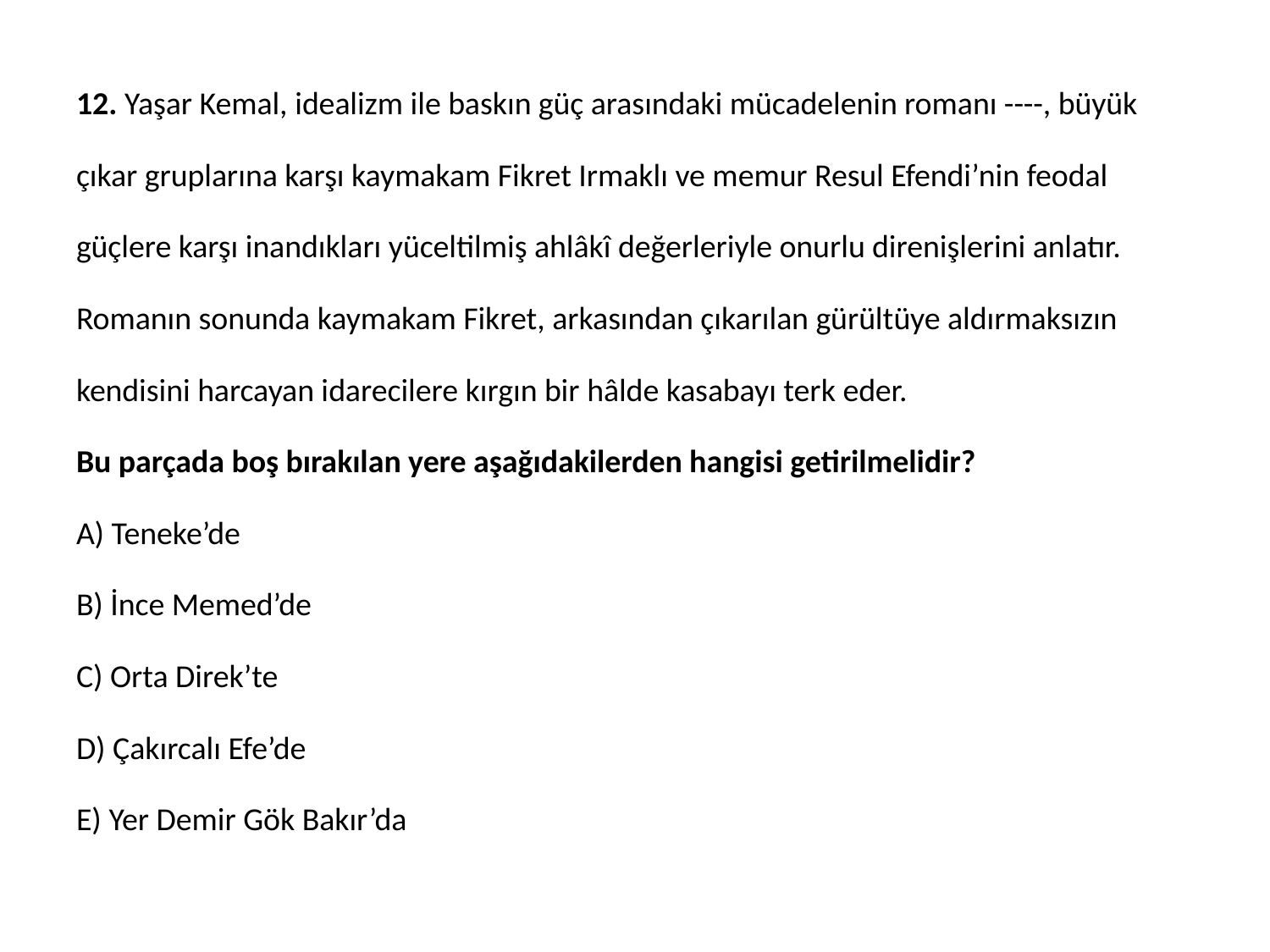

12. Yaşar Kemal, idealizm ile baskın güç arasındaki mücadelenin romanı ----, büyük
çıkar gruplarına karşı kaymakam Fikret Irmaklı ve memur Resul Efendi’nin feodal
güçlere karşı inandıkları yüceltilmiş ahlâkî değerleriyle onurlu direnişlerini anlatır.
Romanın sonunda kaymakam Fikret, arkasından çıkarılan gürültüye aldırmaksızın
kendisini harcayan idarecilere kırgın bir hâlde kasabayı terk eder.
Bu parçada boş bırakılan yere aşağıdakilerden hangisi getirilmelidir?
A) Teneke’de
B) İnce Memed’de
C) Orta Direk’te
D) Çakırcalı Efe’de
E) Yer Demir Gök Bakır’da